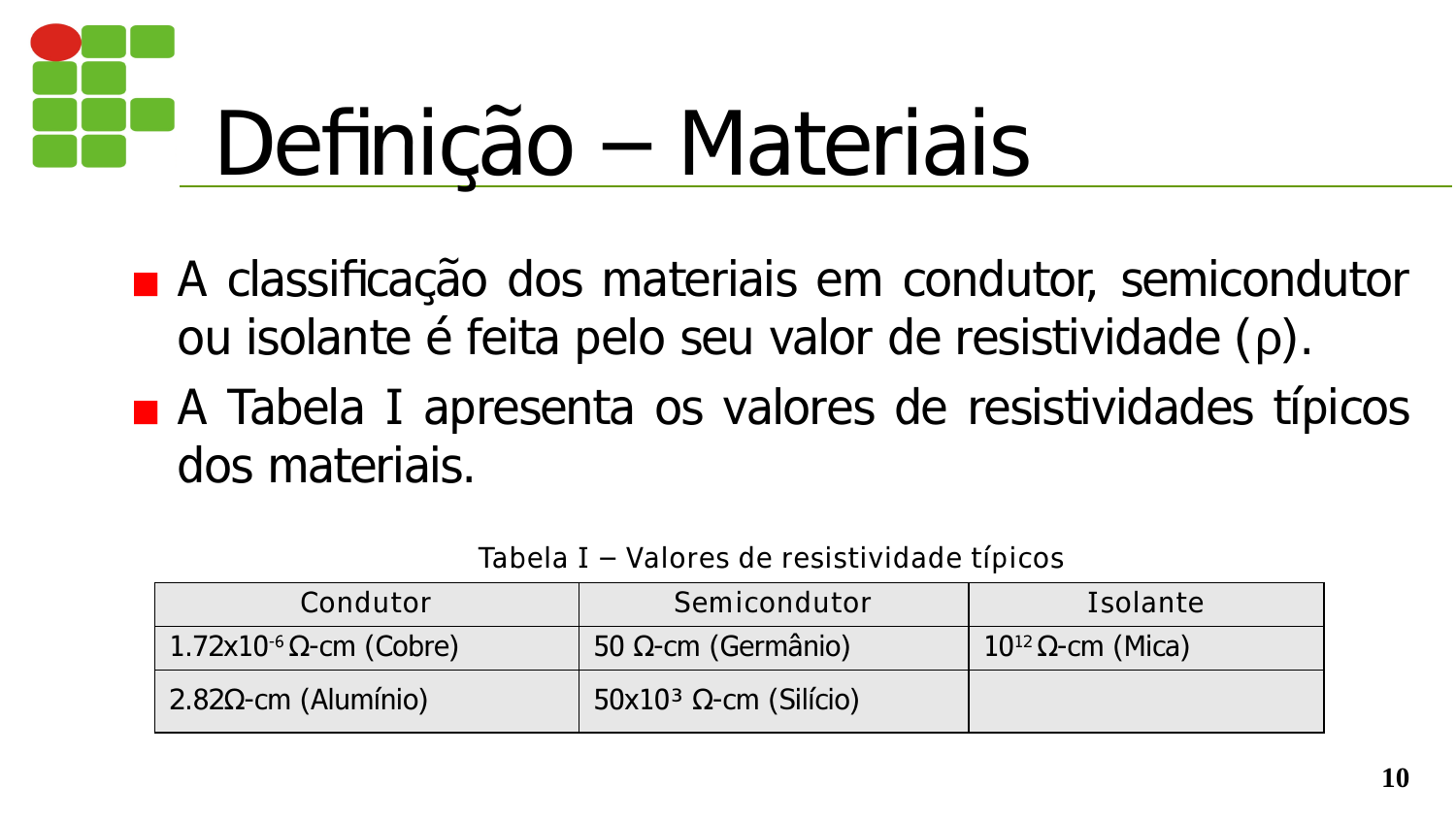

# Definição – Materiais
A classificação dos materiais em condutor, semicondutor ou isolante é feita pelo seu valor de resistividade (ρ).
A Tabela I apresenta os valores de resistividades típicos dos materiais.

Tabela I – Valores de resistividade típicos

| Condutor | Semicondutor | Isolante |
| --- | --- | --- |
| 1.72x10-6 Ω-cm (Cobre) | 50 Ω-cm (Germânio) | 1012 Ω-cm (Mica) |
| 2.82Ω-cm (Alumínio) | 50x10³ Ω-cm (Silício) |  |
10